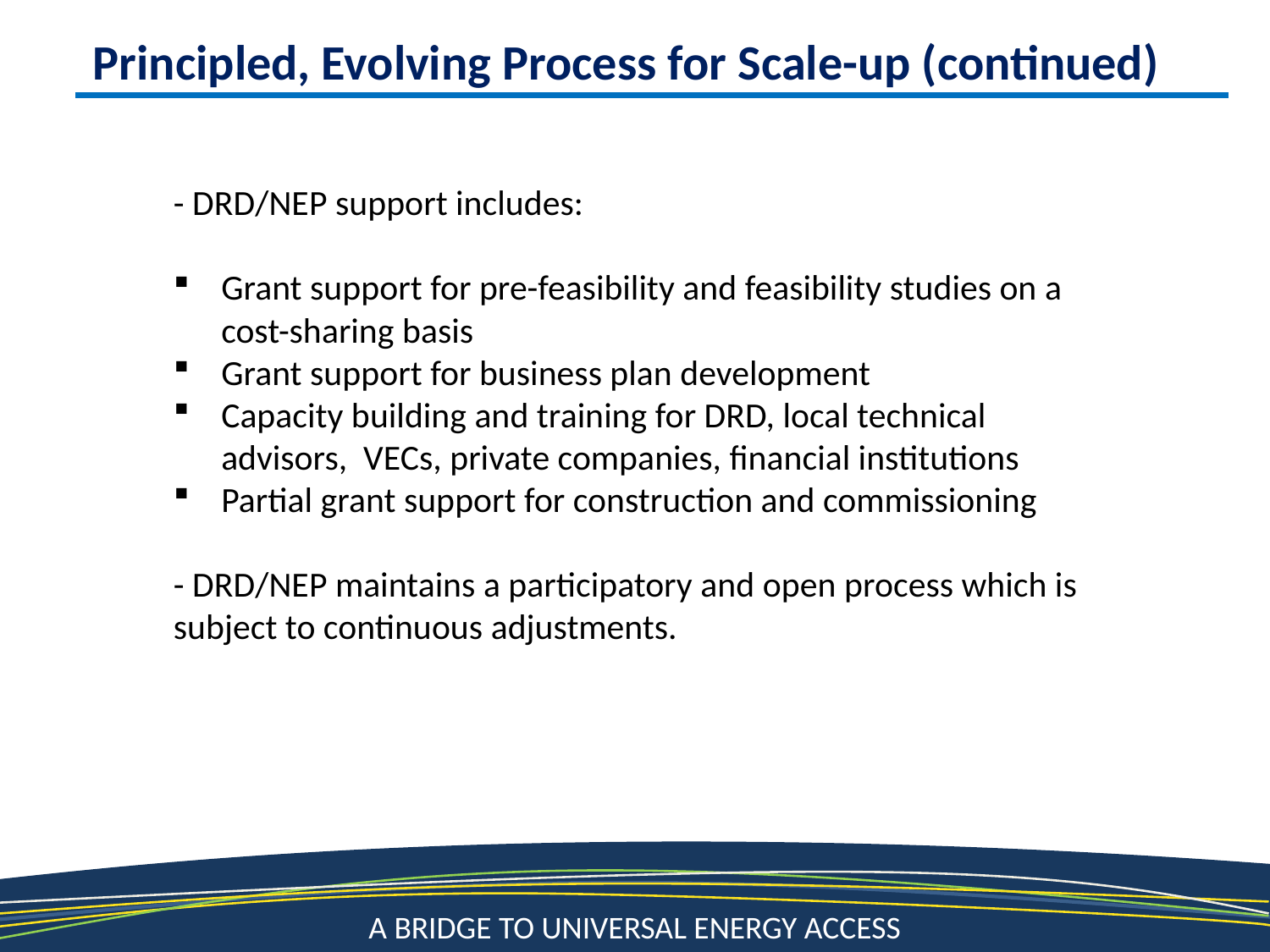

Principled, Evolving Process for Scale-up (continued)

- DRD/NEP support includes:

Grant support for pre-feasibility and feasibility studies on a cost-sharing basis
Grant support for business plan development
Capacity building and training for DRD, local technical advisors,  VECs, private companies, financial institutions
Partial grant support for construction and commissioning

- DRD/NEP maintains a participatory and open process which is subject to continuous adjustments.

16

A Bridge to Universal Energy Access